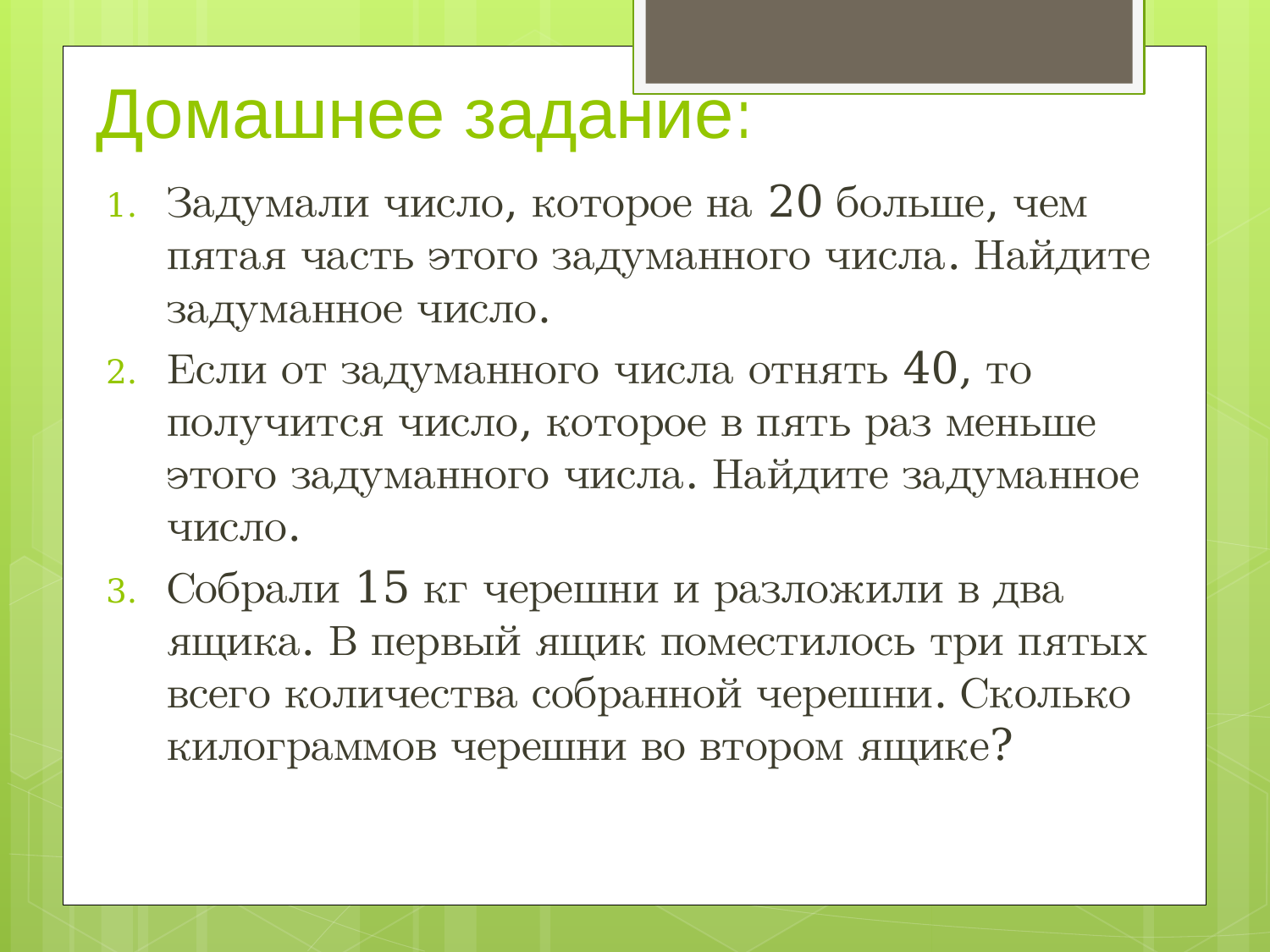

# Домашнее задание:
Задумали число, которое на 20 больше, чем пятая часть этого задуманного числа. Найдите задуманное число.
Если от задуманного числа отнять 40, то получится число, которое в пять раз меньше этого задуманного числа. Найдите задуманное число.
Собрали 15 кг черешни и разложили в два ящика. В первый ящик поместилось три пятых всего количества собранной черешни. Сколько килограммов черешни во втором ящике?